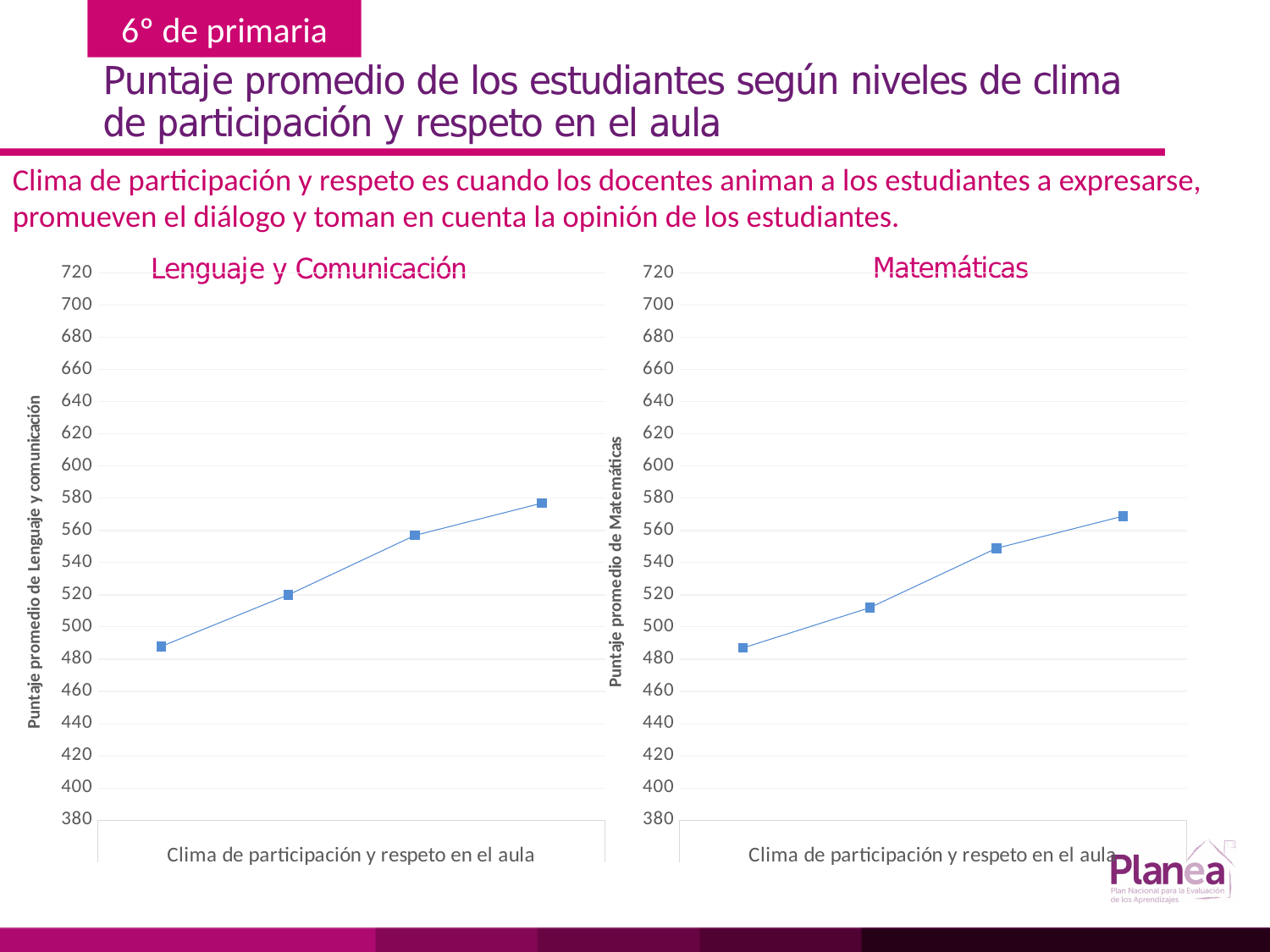

# Puntaje promedio de los estudiantes según niveles de clima de participación y respeto en el aula

Clima de participación y respeto es cuando los docentes animan a los estudiantes a expresarse, promueven el diálogo y toman en cuenta la opinión de los estudiantes.
Matemáticas

### Chart

| Category |  |
|---|---|
|   | 488.0 |
|   | 520.0 |
|   | 557.0 |
|   | 577.0 |

### Chart

| Category |  |
|---|---|
|   | 487.0 |
|   | 512.0 |
|   | 549.0 |
|   | 569.0 |
Lenguaje y Comunicación